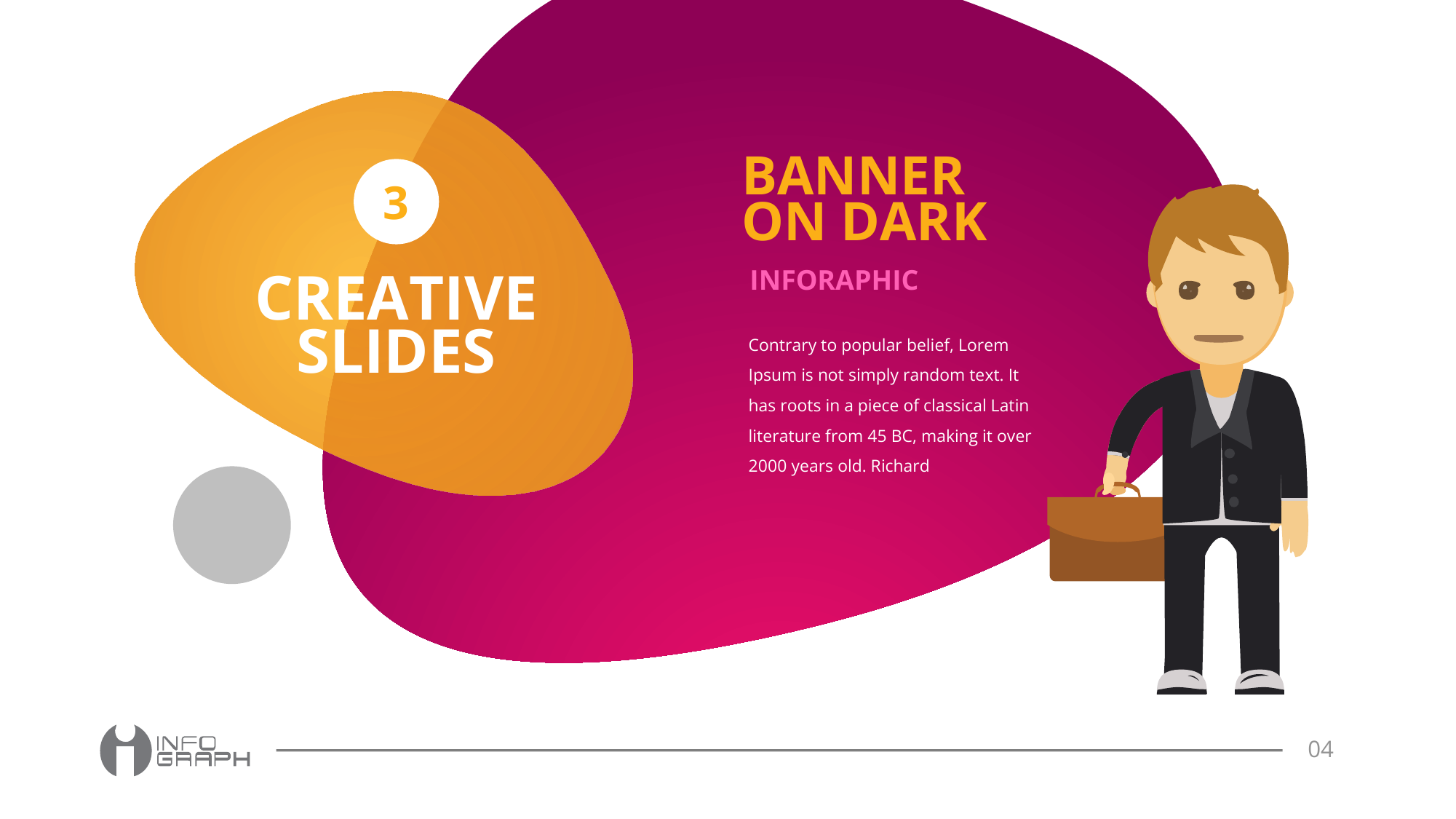

BANNER
ON DARK

3
CREATIVE
SLIDES

INFORAPHIC
Contrary to popular belief, Lorem Ipsum is not simply random text. It has roots in a piece of classical Latin literature from 45 BC, making it over 2000 years old. Richard

04